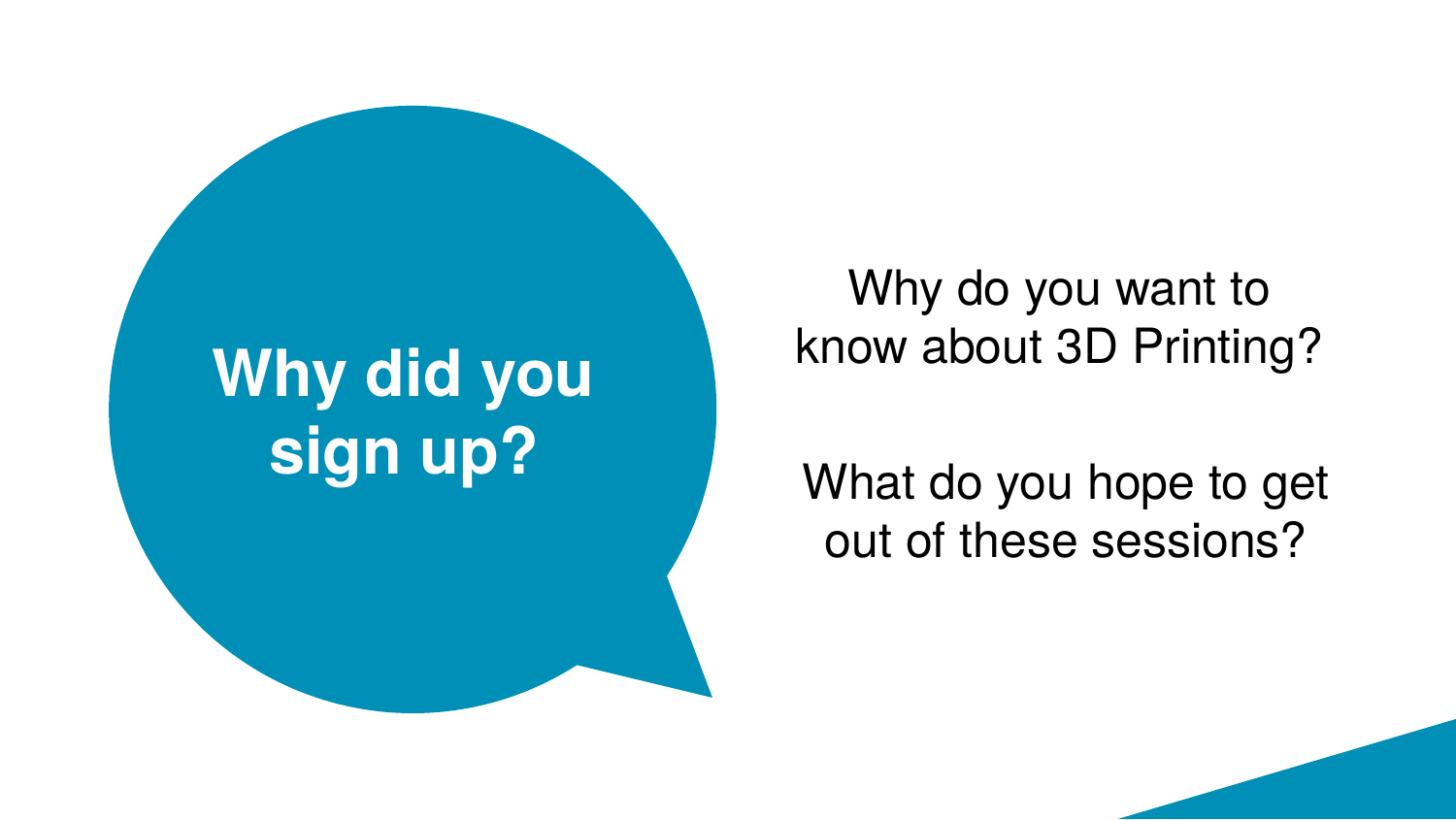

Why do you want to
know about 3D Printing?

What do you hope to get out of these sessions?
# Why did you sign up?